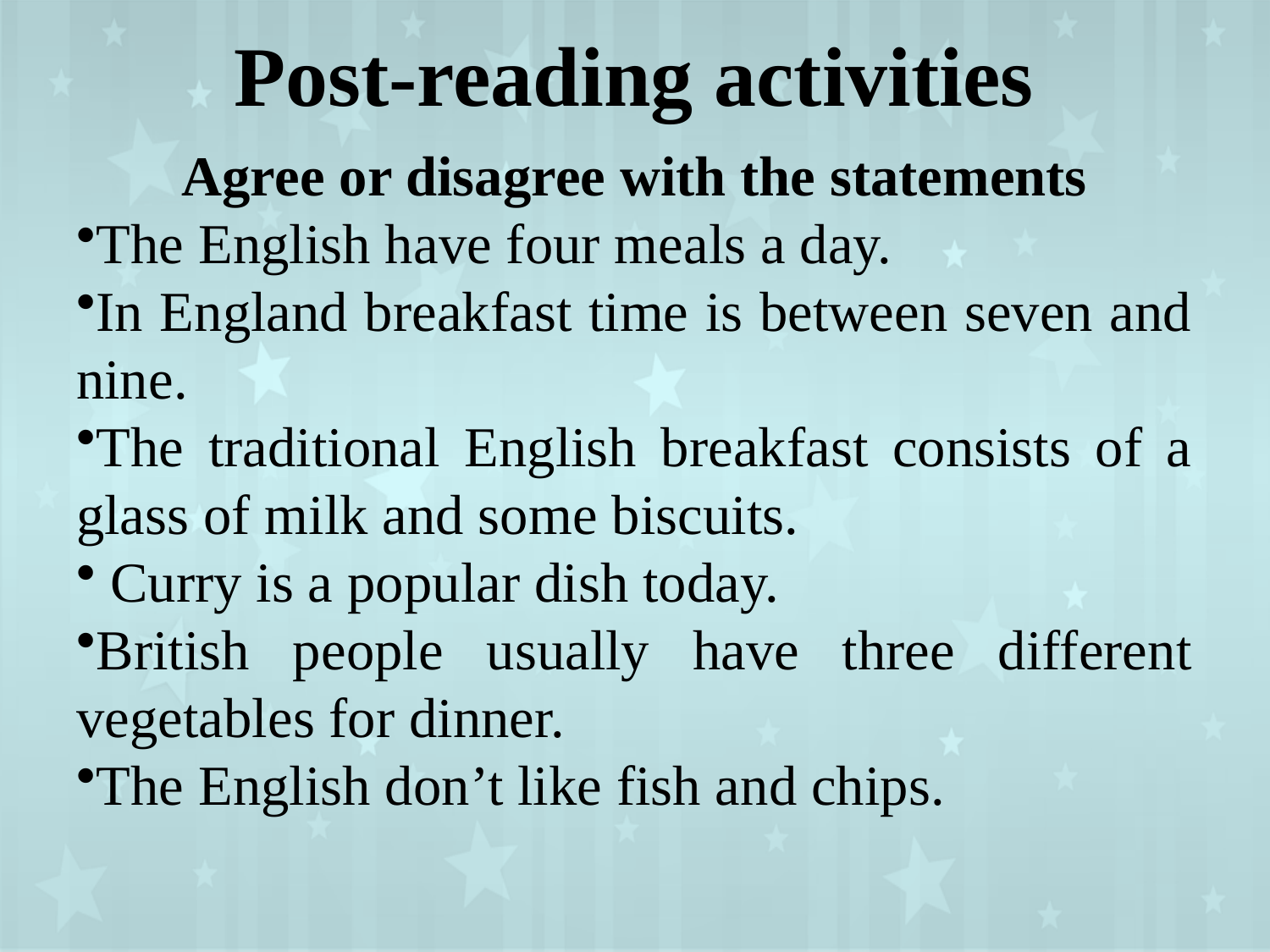

# Post-reading activities
Agree or disagree with the statements
The English have four meals a day.
In England breakfast time is between seven and nine.
The traditional English breakfast consists of a glass of milk and some biscuits.
 Curry is a popular dish today.
British people usually have three different vegetables for dinner.
The English don’t like fish and chips.